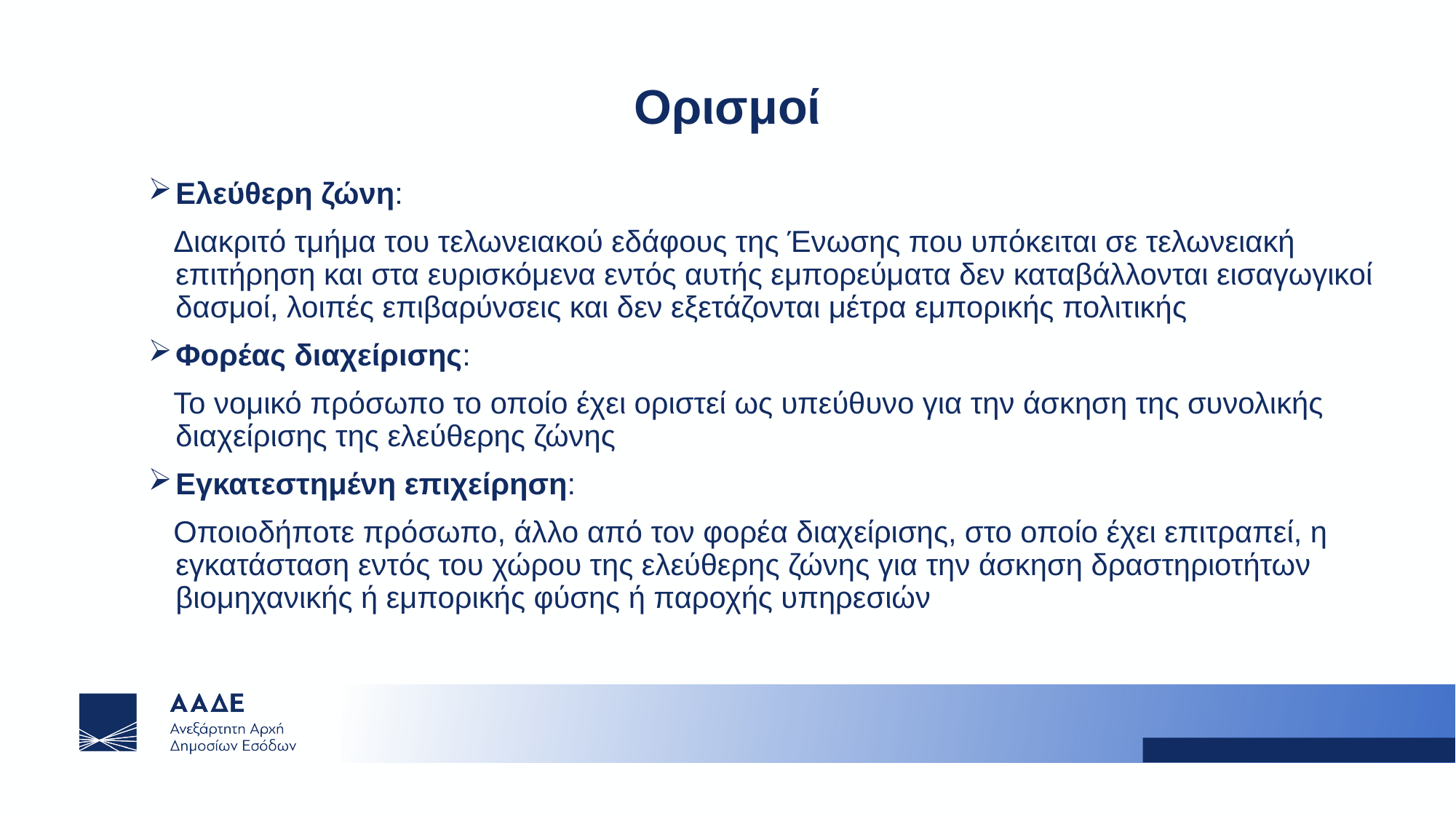

Ορισμοί
Ελεύθερη ζώνη:
   Διακριτό τμήμα του τελωνειακού εδάφους της Ένωσης που υπόκειται σε τελωνειακή επιτήρηση και στα ευρισκόμενα εντός αυτής εμπορεύματα δεν καταβάλλονται εισαγωγικοί δασμοί, λοιπές επιβαρύνσεις και δεν εξετάζονται μέτρα εμπορικής πολιτικής
Φορέας διαχείρισης:
   Το νομικό πρόσωπο το οποίο έχει οριστεί ως υπεύθυνο για την άσκηση της συνολικής διαχείρισης της ελεύθερης ζώνης
Εγκατεστημένη επιχείρηση:
   Οποιοδήποτε πρόσωπο, άλλο από τον φορέα διαχείρισης, στο οποίο έχει επιτραπεί, η εγκατάσταση εντός του χώρου της ελεύθερης ζώνης για την άσκηση δραστηριοτήτων βιομηχανικής ή εμπορικής φύσης ή παροχής υπηρεσιών